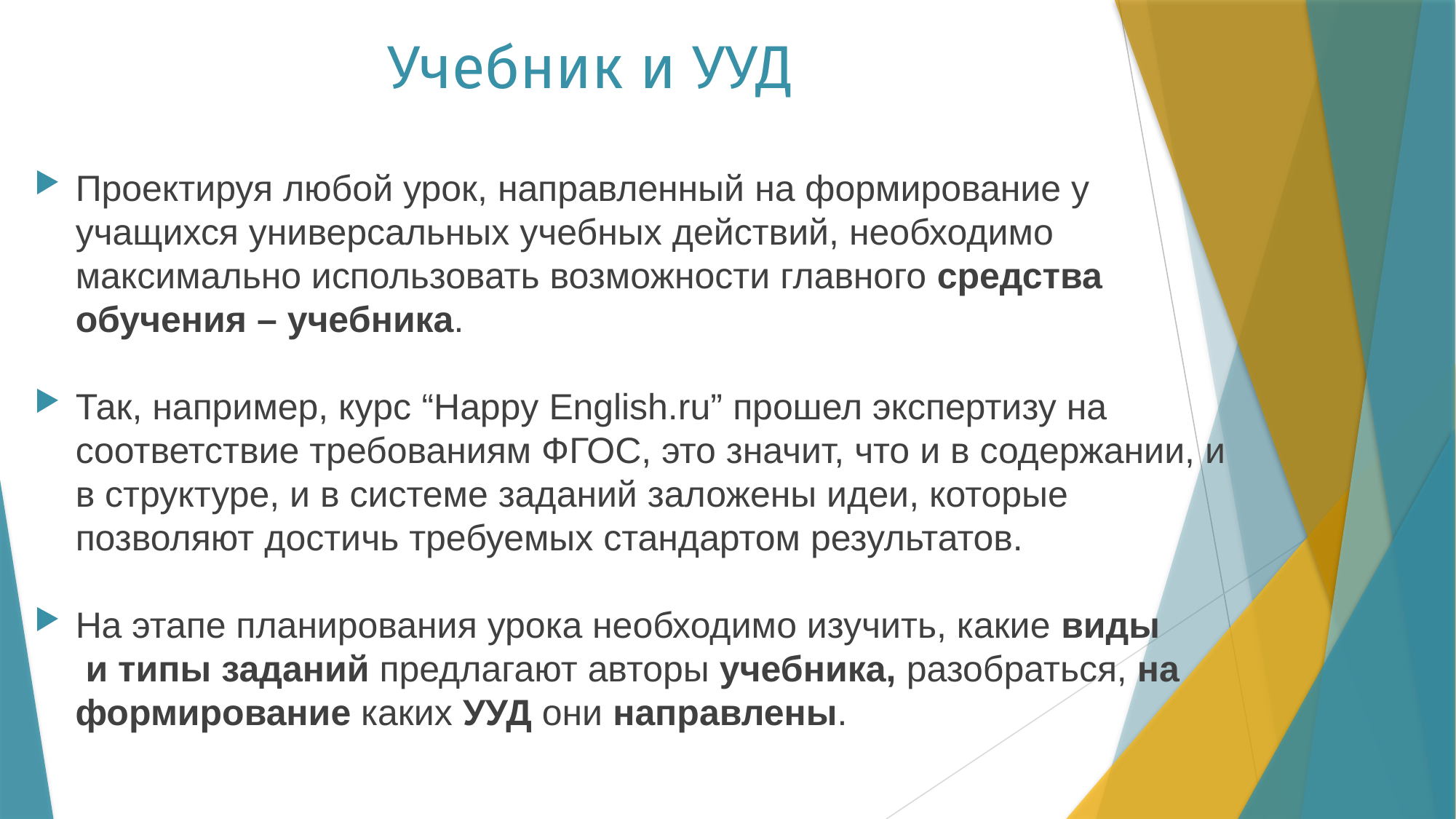

# Учебник и УУД
Проектируя любой урок, направленный на формирование у учащихся универсальных учебных действий, необходимо максимально использовать возможности главного средства обучения – учебника.

Так, например, курс “Happy English.ru” прошел экспертизу на соответствие требованиям ФГОС, это значит, что и в содержании, и в структуре, и в системе заданий заложены идеи, которые позволяют достичь требуемых стандартом результатов.

На этапе планирования урока необходимо изучить, какие виды
     и типы заданий предлагают авторы учебника, разобраться, на
    формирование каких УУД они направлены.